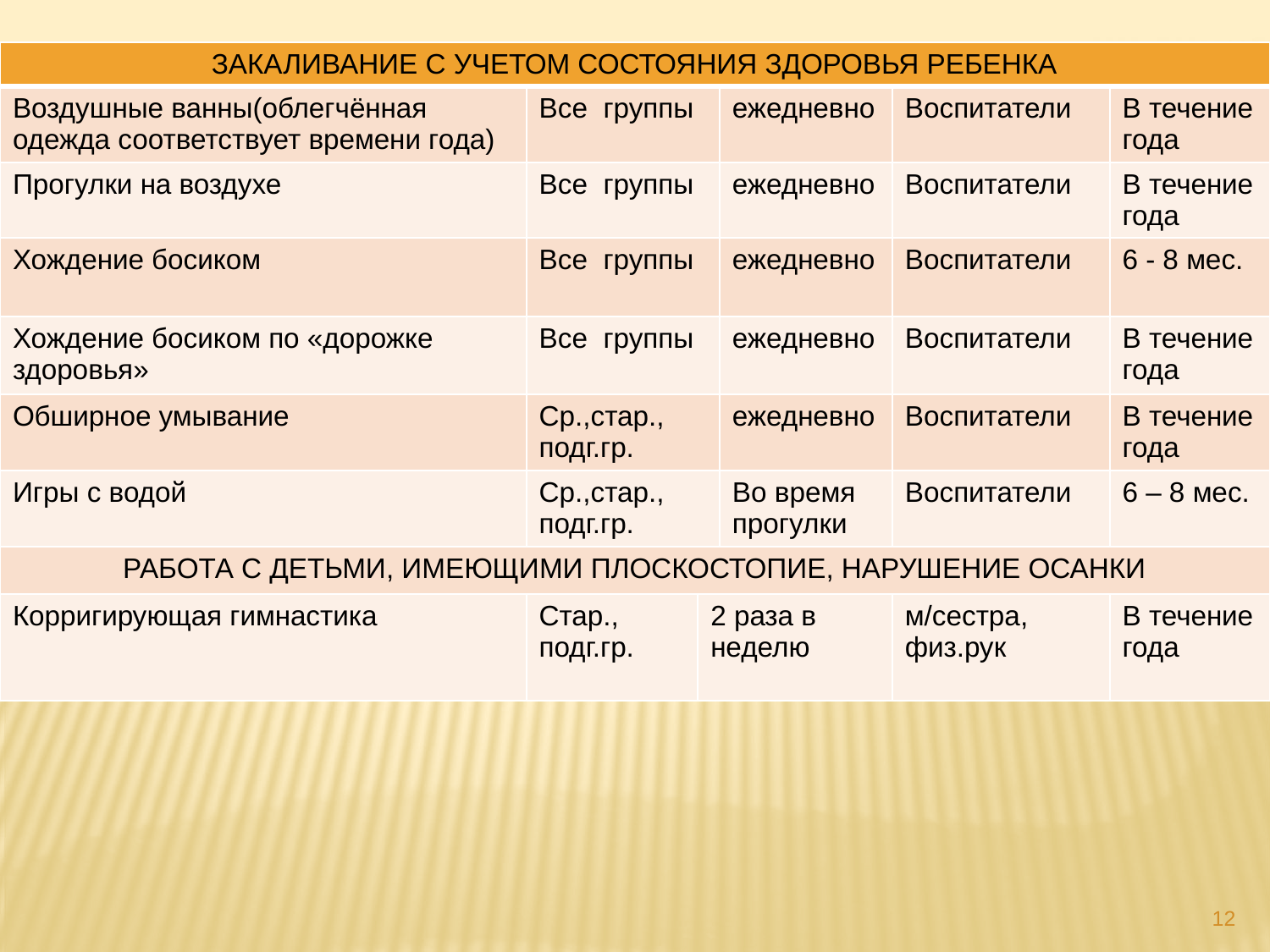

| ЗАКАЛИВАНИЕ С УЧЕТОМ СОСТОЯНИЯ ЗДОРОВЬЯ РЕБЕНКА |  |  |  |  |  |
| --- | --- | --- | --- | --- | --- |
| Воздушные ванны(облегчённая одежда соответствует времени года) | Все группы |  | ежедневно | Воспитатели | В течение года |
| Прогулки на воздухе | Все группы |  | ежедневно | Воспитатели | В течение года |
| Хождение босиком | Все группы |  | ежедневно | Воспитатели | 6 - 8 мес. |
| Хождение босиком по «дорожке здоровья» | Все группы |  | ежедневно | Воспитатели | В течение года |
| Обширное умывание | Ср.,стар., подг.гр. |  | ежедневно | Воспитатели | В течение года |
| Игры с водой | Ср.,стар., подг.гр. |  | Во время прогулки | Воспитатели | 6 – 8 мес. |
| РАБОТА С ДЕТЬМИ, ИМЕЮЩИМИ ПЛОСКОСТОПИЕ, НАРУШЕНИЕ ОСАНКИ |  |  |  |  |  |
| Корригирующая гимнастика | Стар., подг.гр. | 2 раза в неделю |  | м/сестра, физ.рук | В течение года |
12